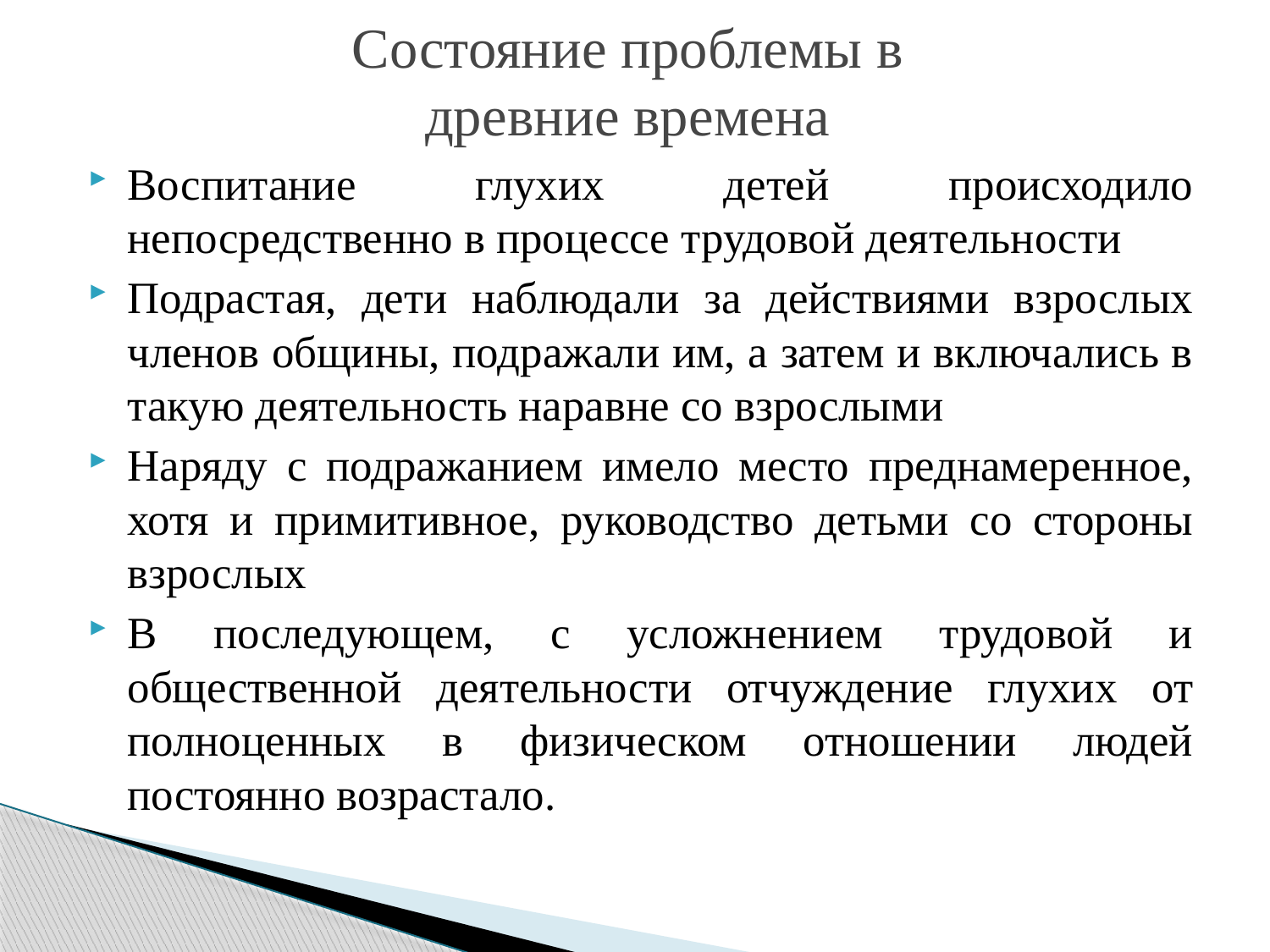

# Состояние проблемы в древние времена
Воспитание глухих детей происходило непосредственно в процессе трудовой деятельности
Подрастая, дети наблюдали за действиями взрослых членов общины, подражали им, а затем и включались в такую деятельность наравне со взрослыми
Наряду с подражанием имело место преднамеренное, хотя и примитивное, руководство детьми со стороны взрослых
В последующем, с усложнением трудовой и общественной деятельности отчуждение глухих от полноценных в физическом отношении людей постоянно возрастало.